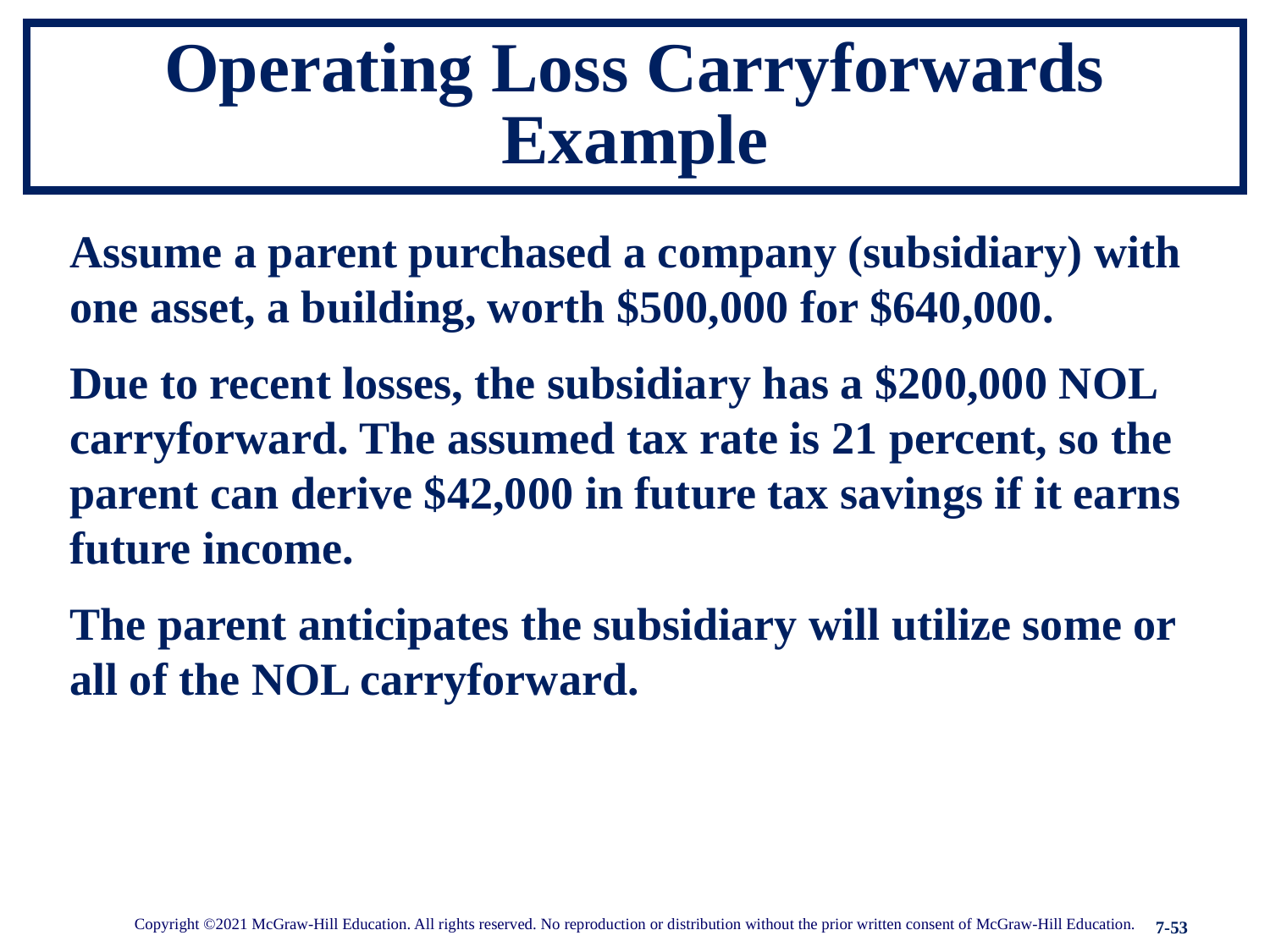

# Operating Loss Carryforwards Example
Assume a parent purchased a company (subsidiary) with one asset, a building, worth $500,000 for $640,000.
Due to recent losses, the subsidiary has a $200,000 NOL carryforward. The assumed tax rate is 21 percent, so the parent can derive $42,000 in future tax savings if it earns future income.
The parent anticipates the subsidiary will utilize some or all of the NOL carryforward.
Copyright ©2021 McGraw-Hill Education. All rights reserved. No reproduction or distribution without the prior written consent of McGraw-Hill Education.
7-53